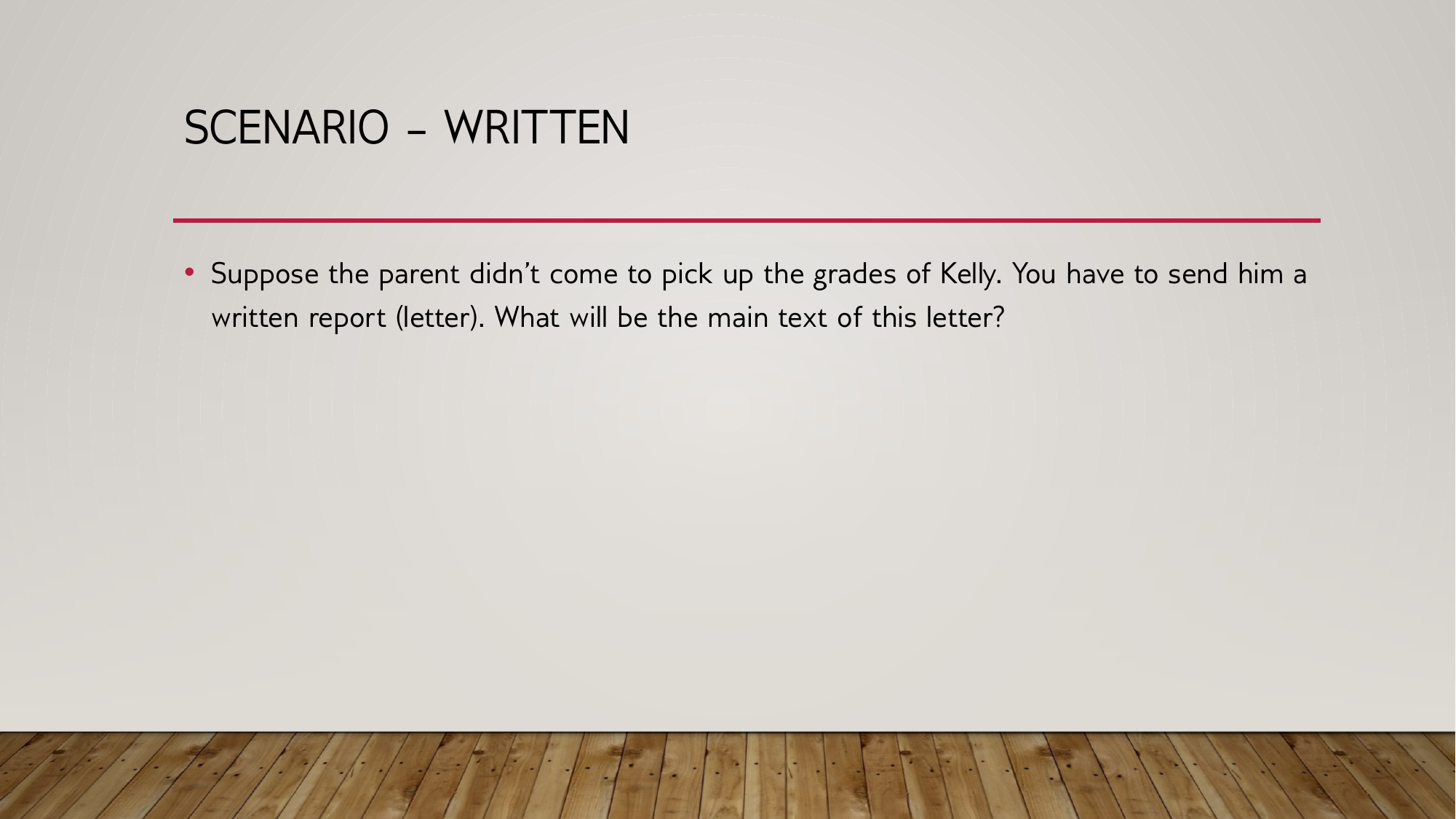

# Scenario – written
Suppose the parent didn’t come to pick up the grades of Kelly. You have to send him a written report (letter). What will be the main text of this letter?